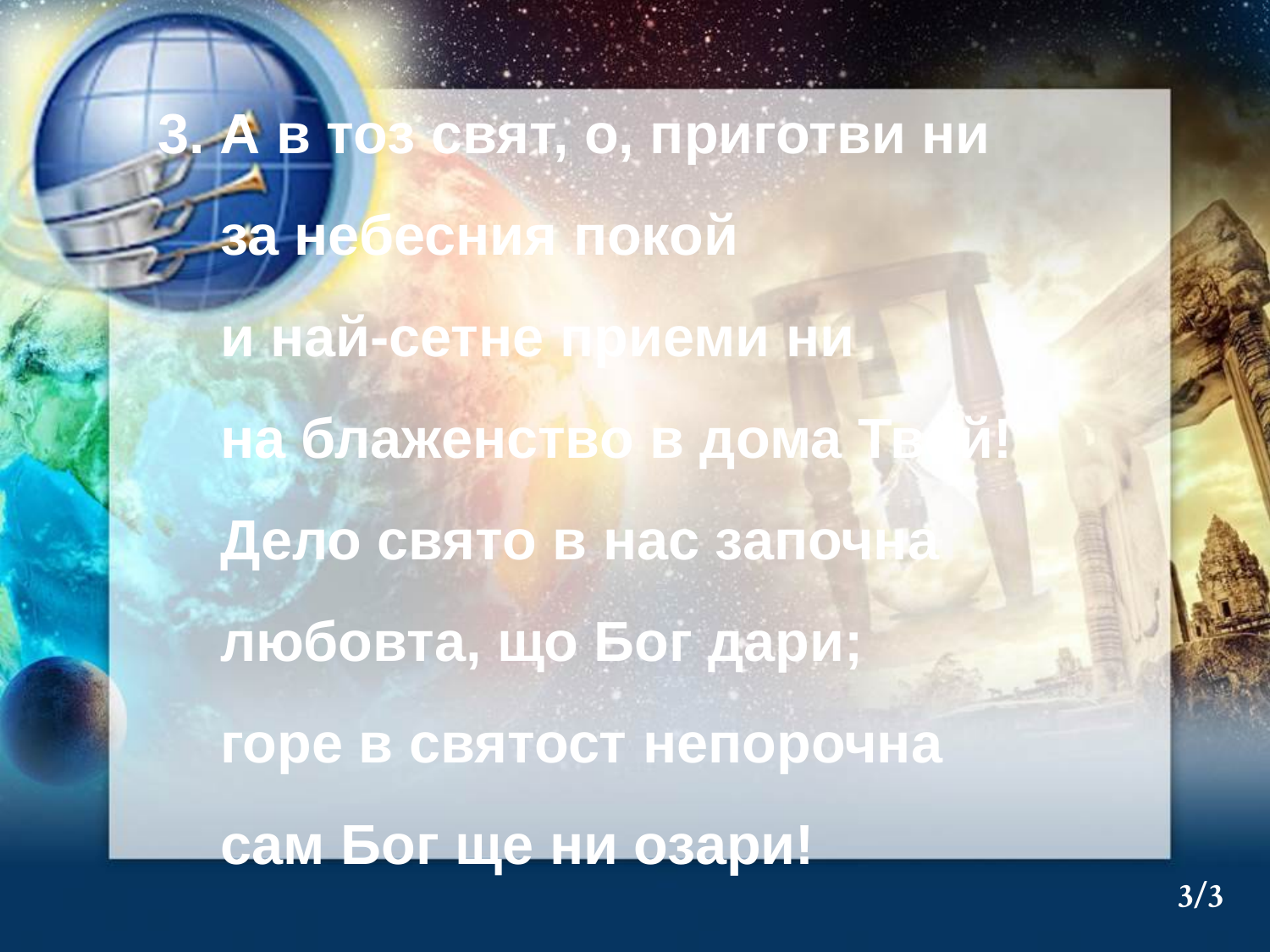

3. А в тоз свят, о, приготви ни
    за небесния покой
    и най-сетне приеми ни
    на блаженство в дома Твой!
    Дело свято в нас започна
    любовта, що Бог дари;
    горе в святост непорочна
    сам Бог ще ни озари!
3/3